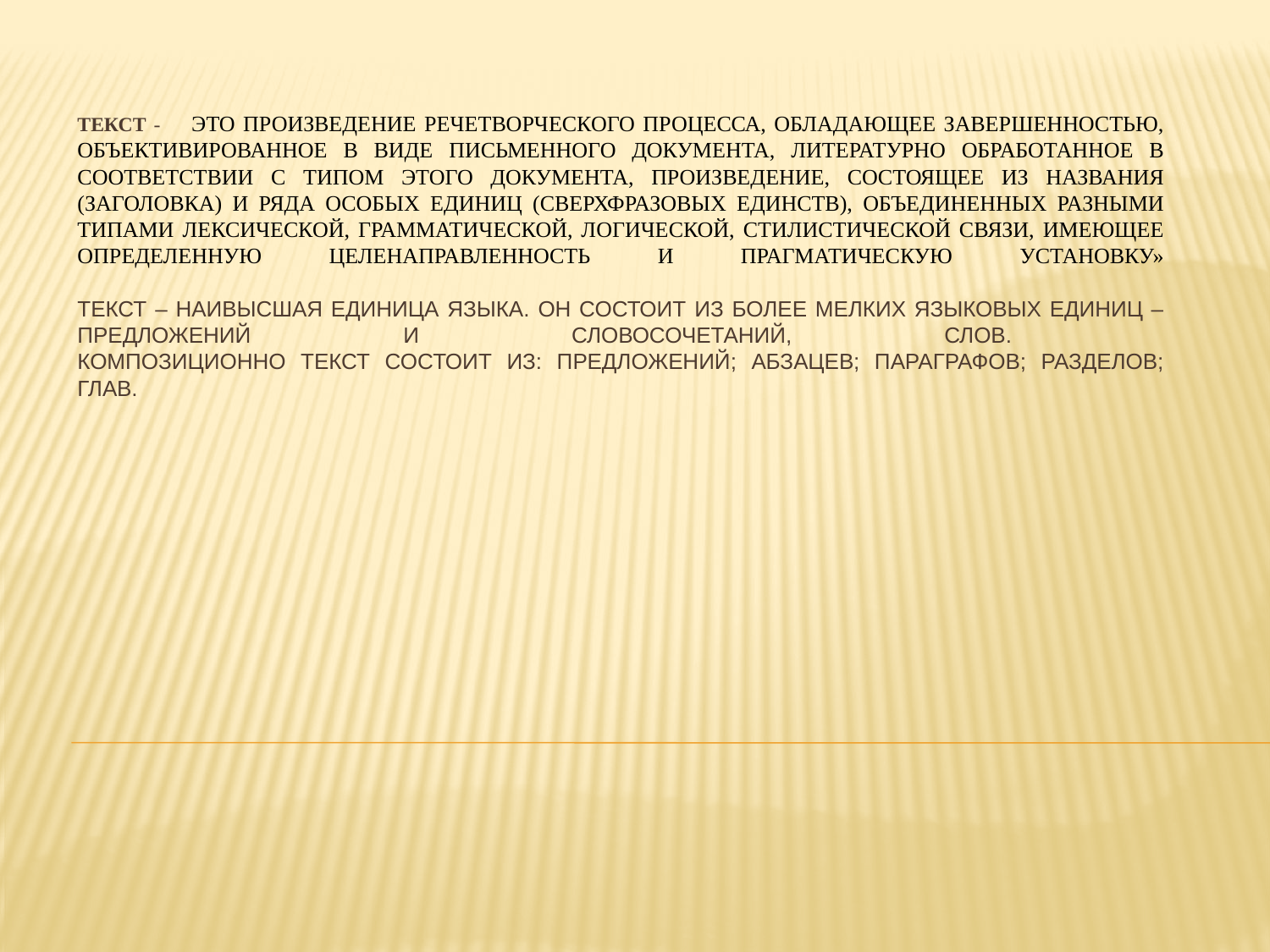

# Текст -    это произведение речетворческого процесса, обладающее завершенностью, объективированное в виде письменного документа, литературно обработанное в соответствии с типом этого документа, произведение, состоящее из названия (заголовка) и ряда особых единиц (сверхфразовых единств), объединенных разными типами лексической, грамматической, логической, стилистической связи, имеющее определенную целенаправленность и прагматическую установку» Текст – наивысшая единица языка. Он состоит из более мелких языковых единиц – предложений и словосочетаний, слов. Композиционно текст состоит из: предложений; абзацев; параграфов; разделов; глав.